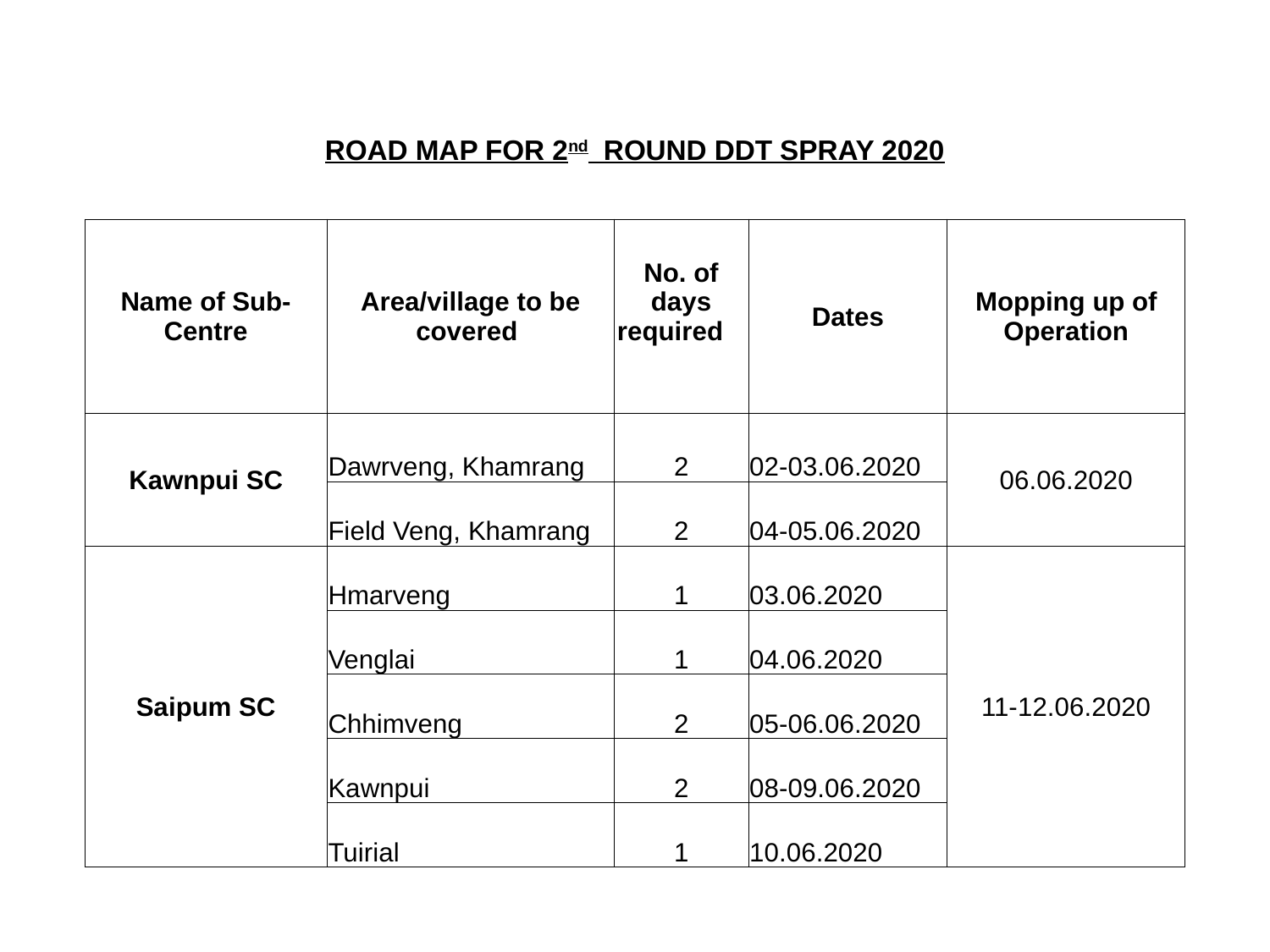

| ROAD MAP FOR 2nd ROUND DDT SPRAY 2020 |  |  |  |  |
| --- | --- | --- | --- | --- |
|  |  |  |  |  |
| Name of Sub-Centre | Area/village to be covered | No. of days required | Dates | Mopping up of Operation |
| Kawnpui SC | Dawrveng, Khamrang | 2 | 02-03.06.2020 | 06.06.2020 |
|  | Field Veng, Khamrang | 2 | 04-05.06.2020 |  |
| Saipum SC | Hmarveng | 1 | 03.06.2020 | 11-12.06.2020 |
|  | Venglai | 1 | 04.06.2020 |  |
|  | Chhimveng | 2 | 05-06.06.2020 |  |
|  | Kawnpui | 2 | 08-09.06.2020 |  |
|  | Tuirial | 1 | 10.06.2020 |  |